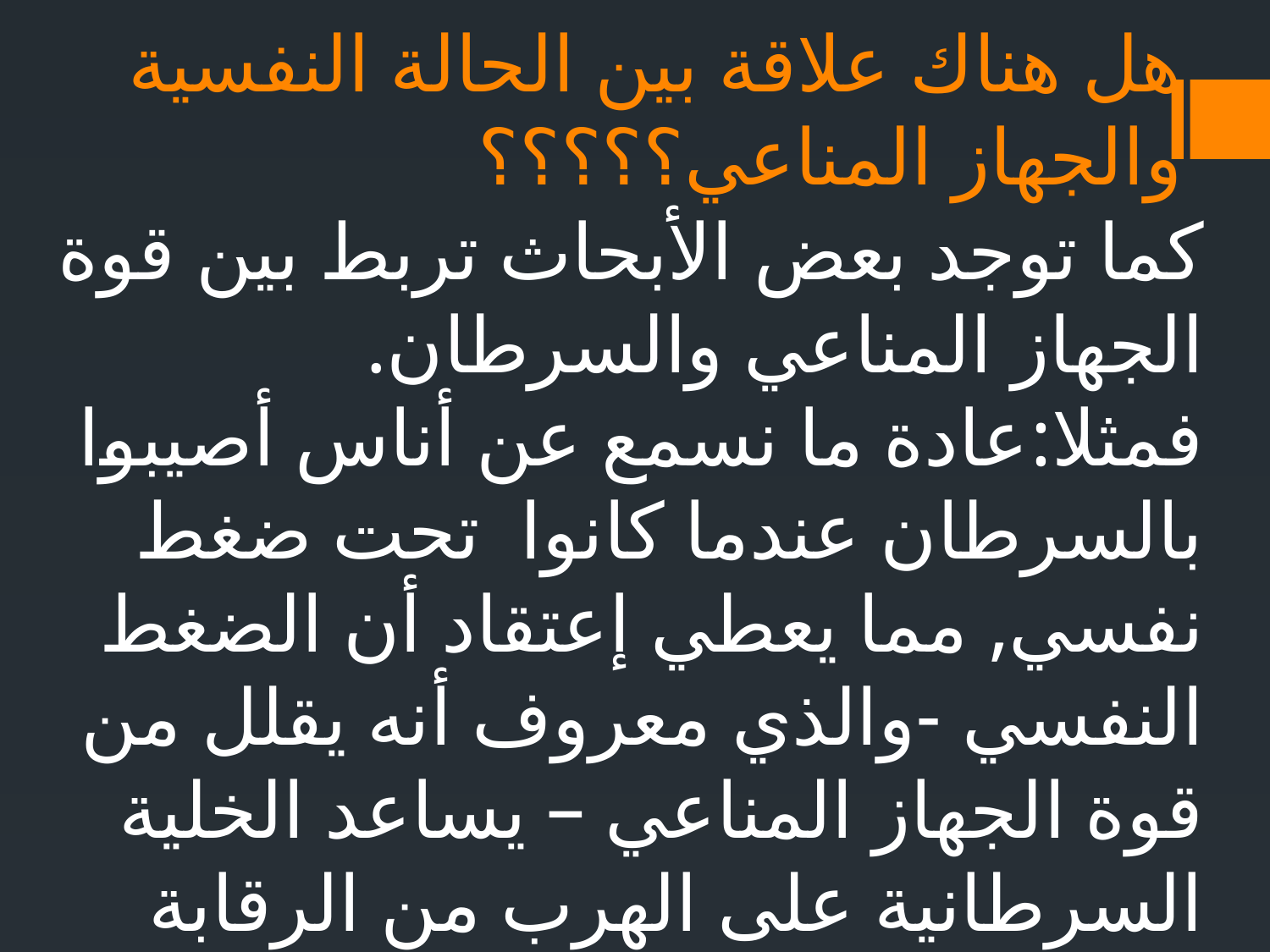

# هل هناك علاقة بين الحالة النفسية والجهاز المناعي؟؟؟؟؟
كما توجد بعض الأبحاث تربط بين قوة الجهاز المناعي والسرطان.
فمثلا:عادة ما نسمع عن أناس أصيبوا بالسرطان عندما كانوا  تحت ضغط نفسي, مما يعطي إعتقاد أن الضغط النفسي -والذي معروف أنه يقلل من قوة الجهاز المناعي – يساعد الخلية السرطانية على الهرب من الرقابة المناعية.